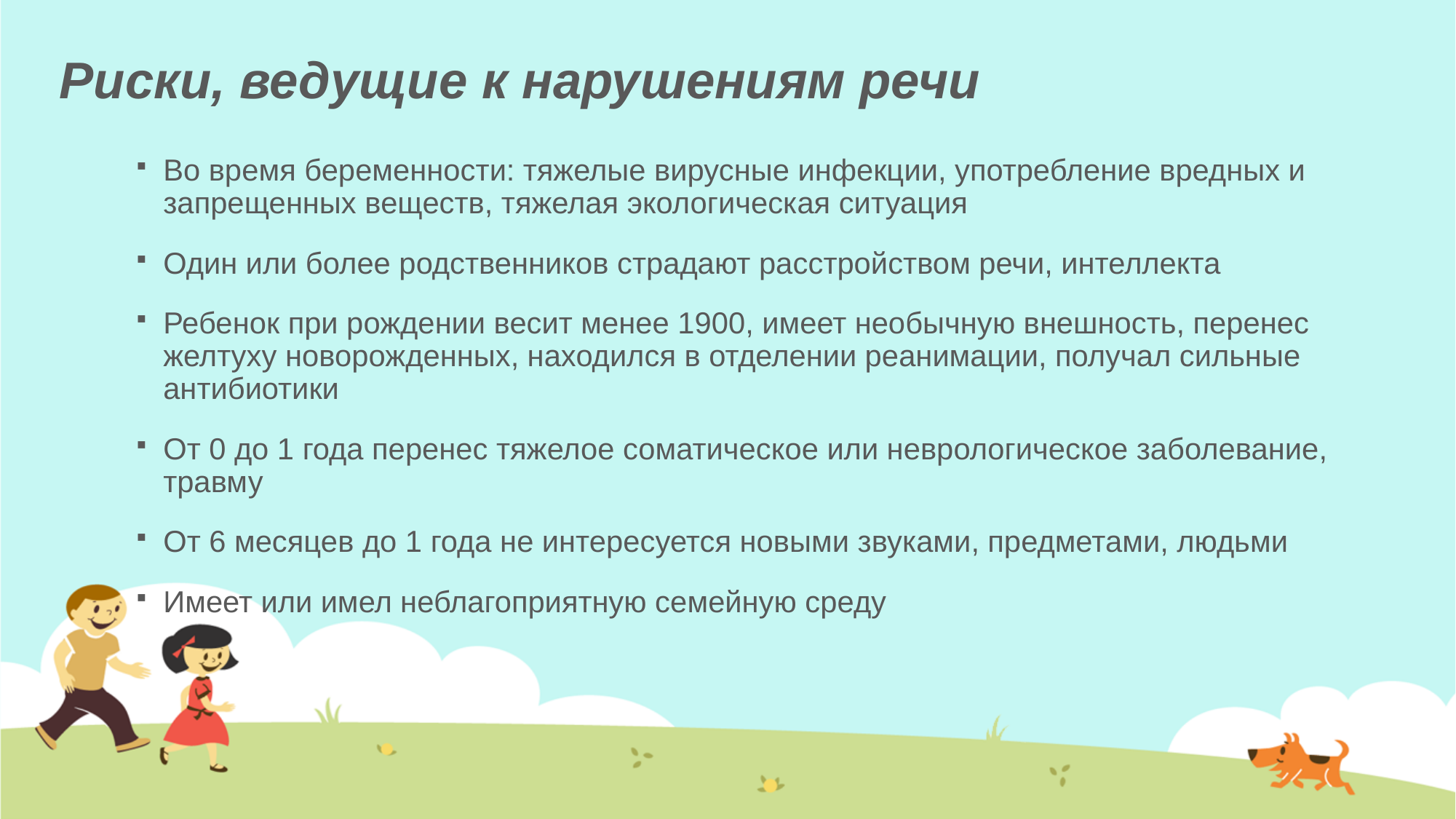

# Риски, ведущие к нарушениям речи
Во время беременности: тяжелые вирусные инфекции, употребление вредных и запрещенных веществ, тяжелая экологическая ситуация
Один или более родственников страдают расстройством речи, интеллекта
Ребенок при рождении весит менее 1900, имеет необычную внешность, перенес желтуху новорожденных, находился в отделении реанимации, получал сильные антибиотики
От 0 до 1 года перенес тяжелое соматическое или неврологическое заболевание, травму
От 6 месяцев до 1 года не интересуется новыми звуками, предметами, людьми
Имеет или имел неблагоприятную семейную среду